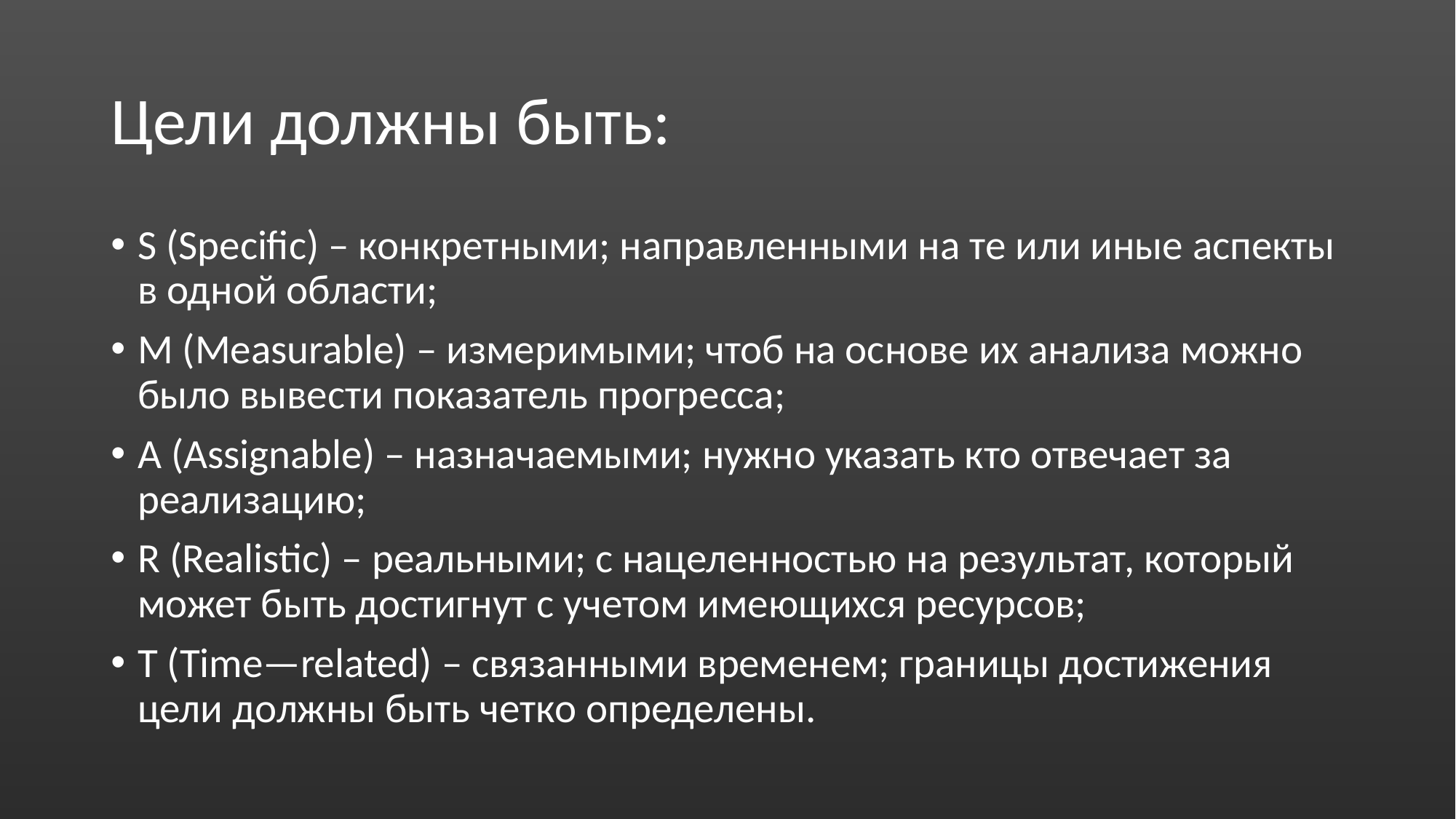

# Цели должны быть:
S (Specific) – конкретными; направленными на те или иные аспекты в одной области;
M (Measurable) – измеримыми; чтоб на основе их анализа можно было вывести показатель прогресса;
A (Assignable) – назначаемыми; нужно указать кто отвечает за реализацию;
R (Realistic) – реальными; с нацеленностью на результат, который может быть достигнут с учетом имеющихся ресурсов;
T (Time—related) – связанными временем; границы достижения цели должны быть четко определены.